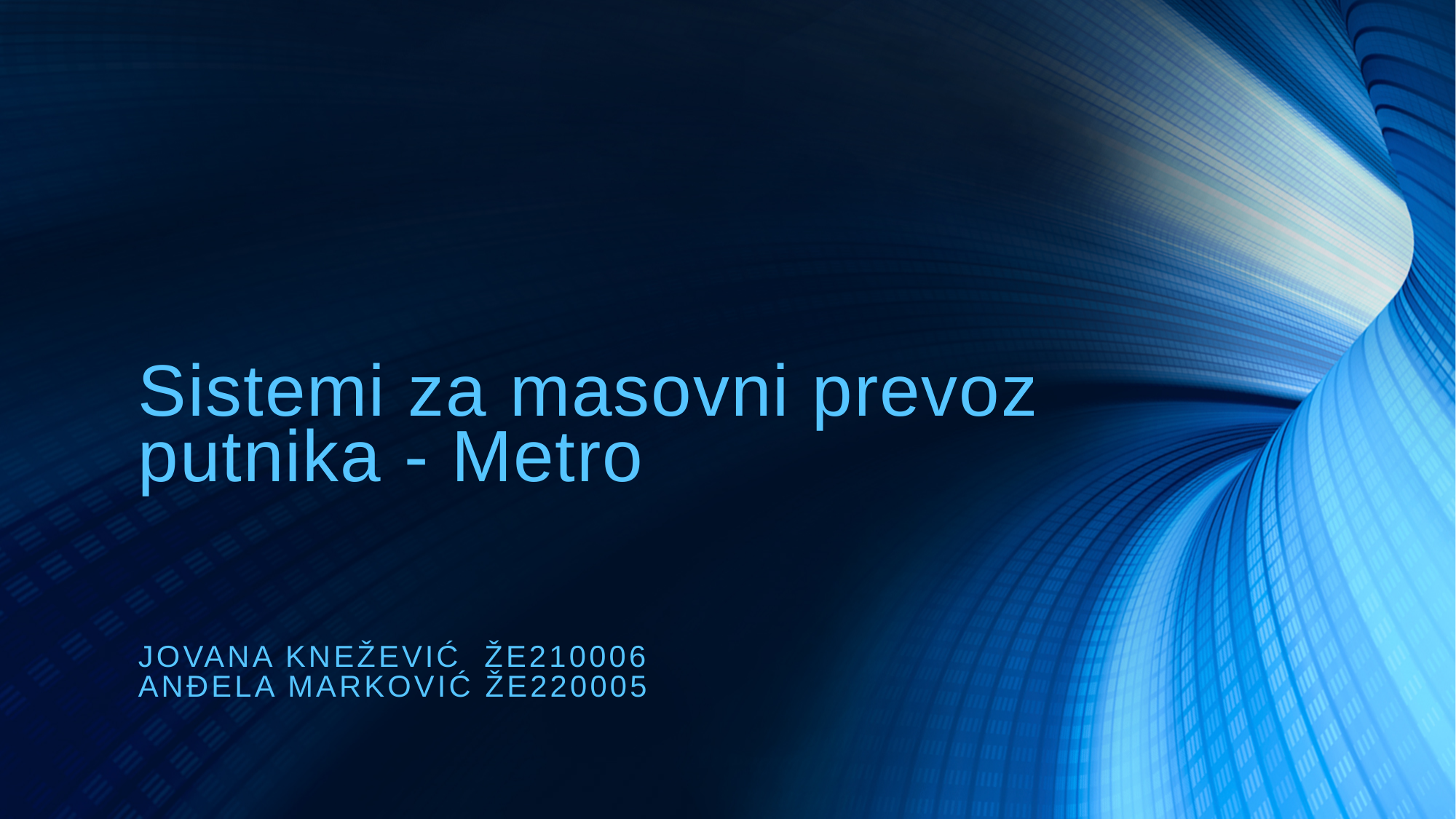

# Sistemi za masovni prevoz putnika - Metro

Jovana knežević  že210006
Anđela marković že220005